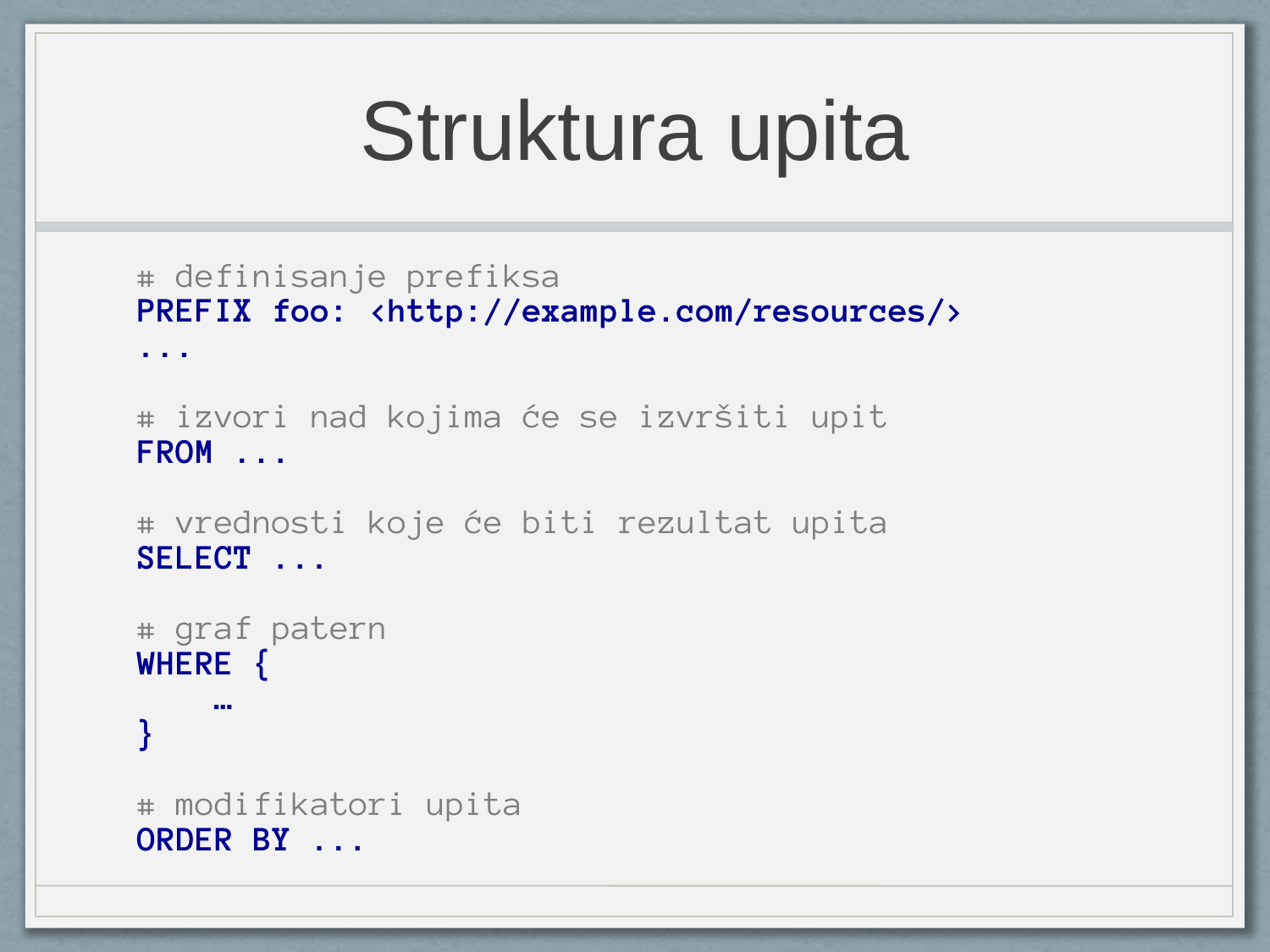

# Struktura upita
# definisanje prefiksa
PREFIX foo: <http://example.com/resources/>
...

# izvori nad kojima će se izvršiti upit
FROM ...

# vrednosti koje će biti rezultat upita
SELECT ...

# graf patern
WHERE {
    …
}

# modifikatori upita
ORDER BY ...